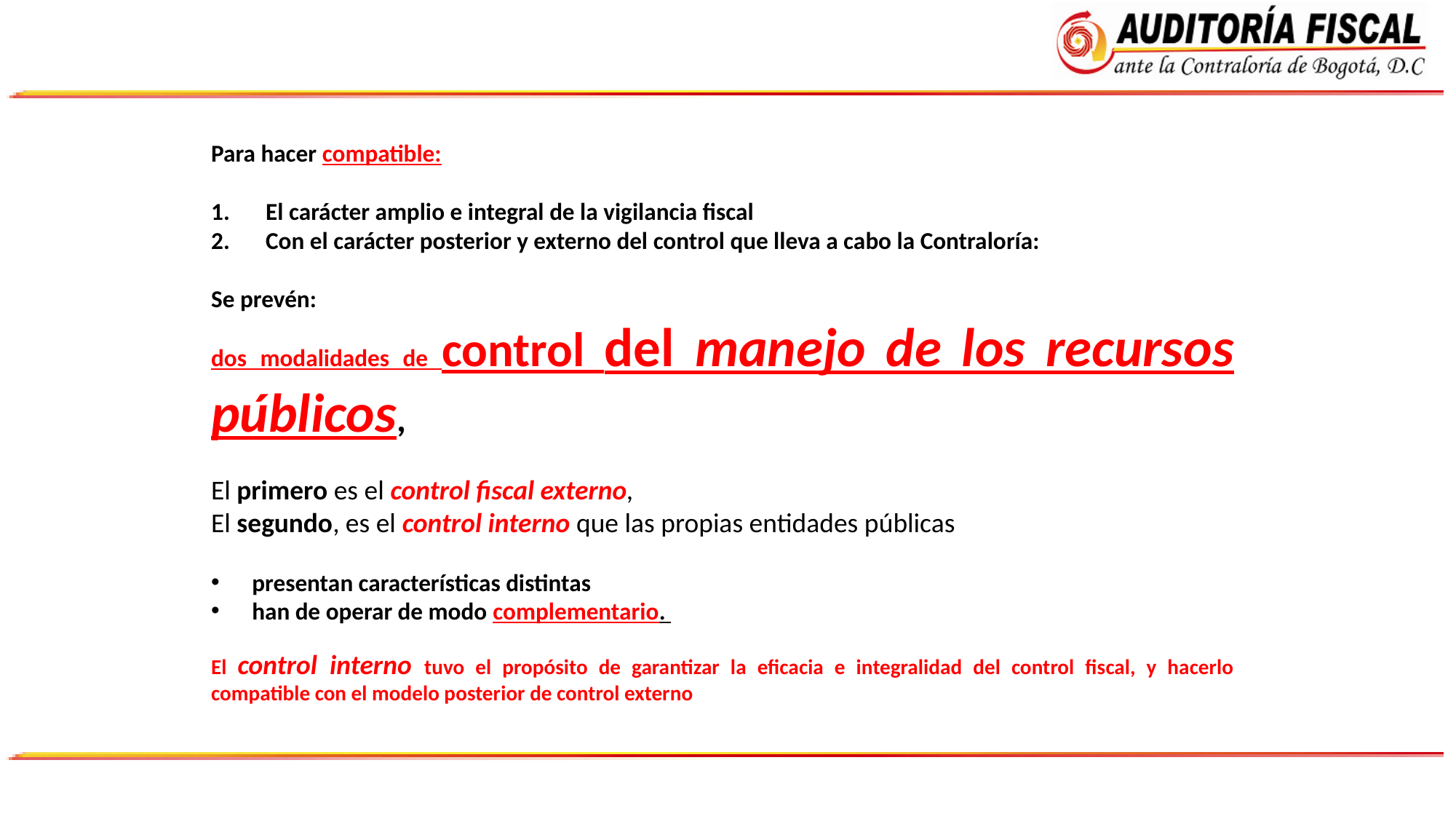

Para hacer compatible:

El carácter amplio e integral de la vigilancia fiscal
Con el carácter posterior y externo del control que lleva a cabo la Contraloría:

Se prevén:
dos modalidades de control del manejo de los recursos públicos,

El primero es el control fiscal externo,
El segundo, es el control interno que las propias entidades públicas

presentan características distintas
han de operar de modo complementario.

El control interno tuvo el propósito de garantizar la eficacia e integralidad del control fiscal, y hacerlo compatible con el modelo posterior de control externo
Total Procesos
5.045